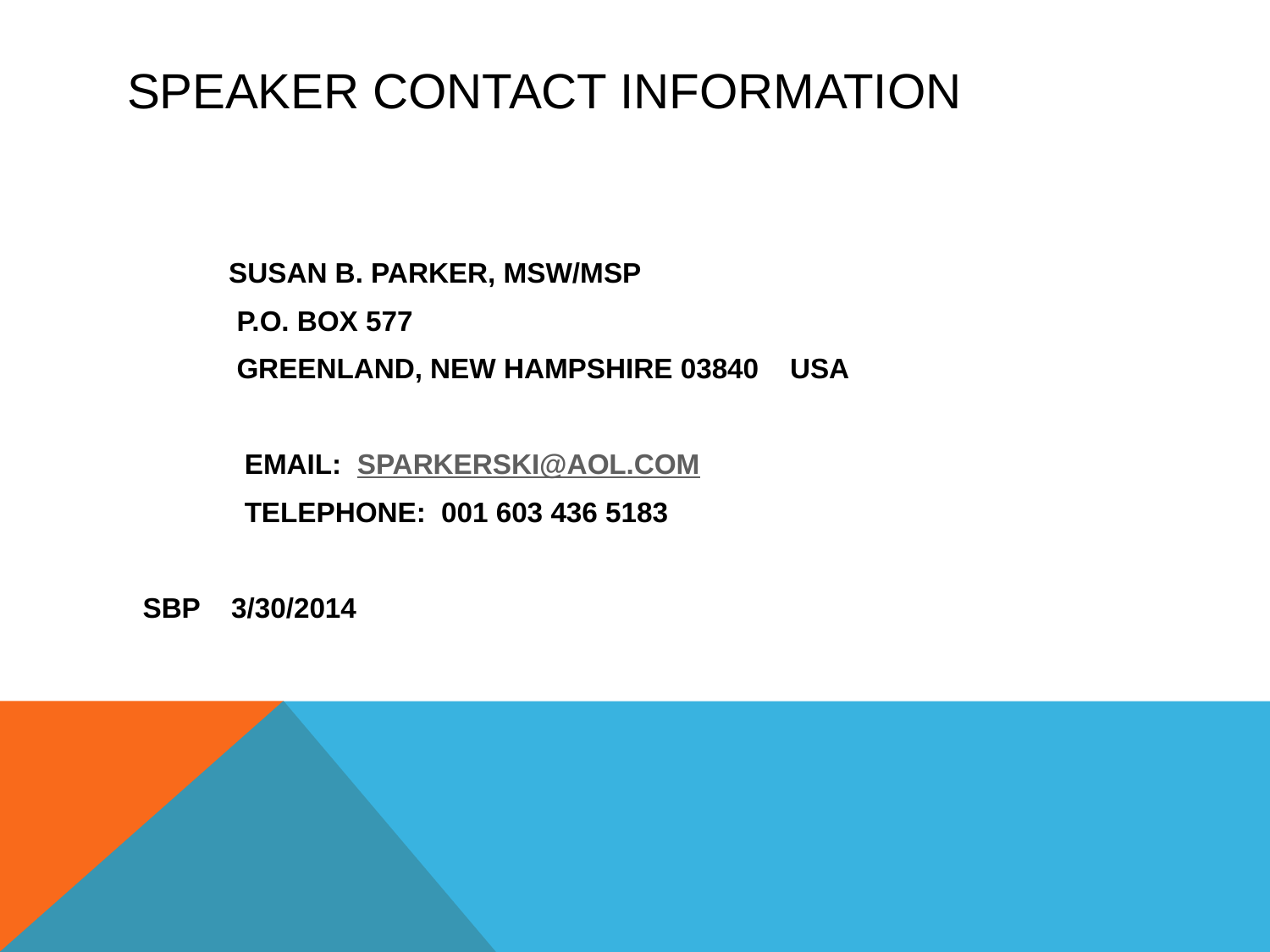

# SPEAKER CONTACT INFORMATION

             SUSAN B. PARKER, MSW/MSP
              P.O. BOX 577
              GREENLAND, NEW HAMPSHIRE 03840    USA

               EMAIL:  SPARKERSKI@AOL.COM
               TELEPHONE:  001 603 436 5183

  SBP    3/30/2014